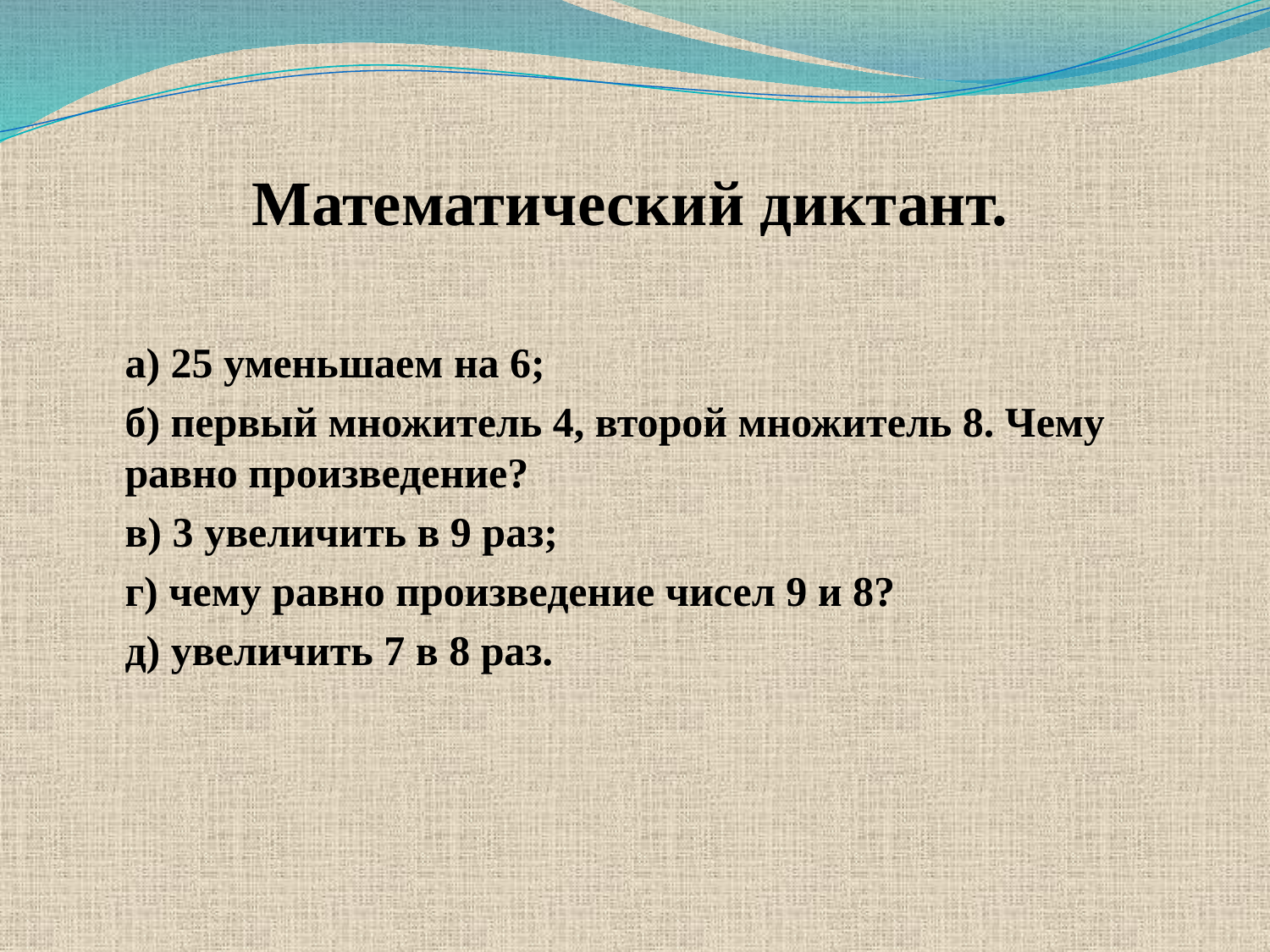

Математический диктант.

а) 25 уменьшаем на 6;
б) первый множитель 4, второй множитель 8. Чему равно произведение?
в) 3 увеличить в 9 раз;
г) чему равно произведение чисел 9 и 8?
д) увеличить 7 в 8 раз.